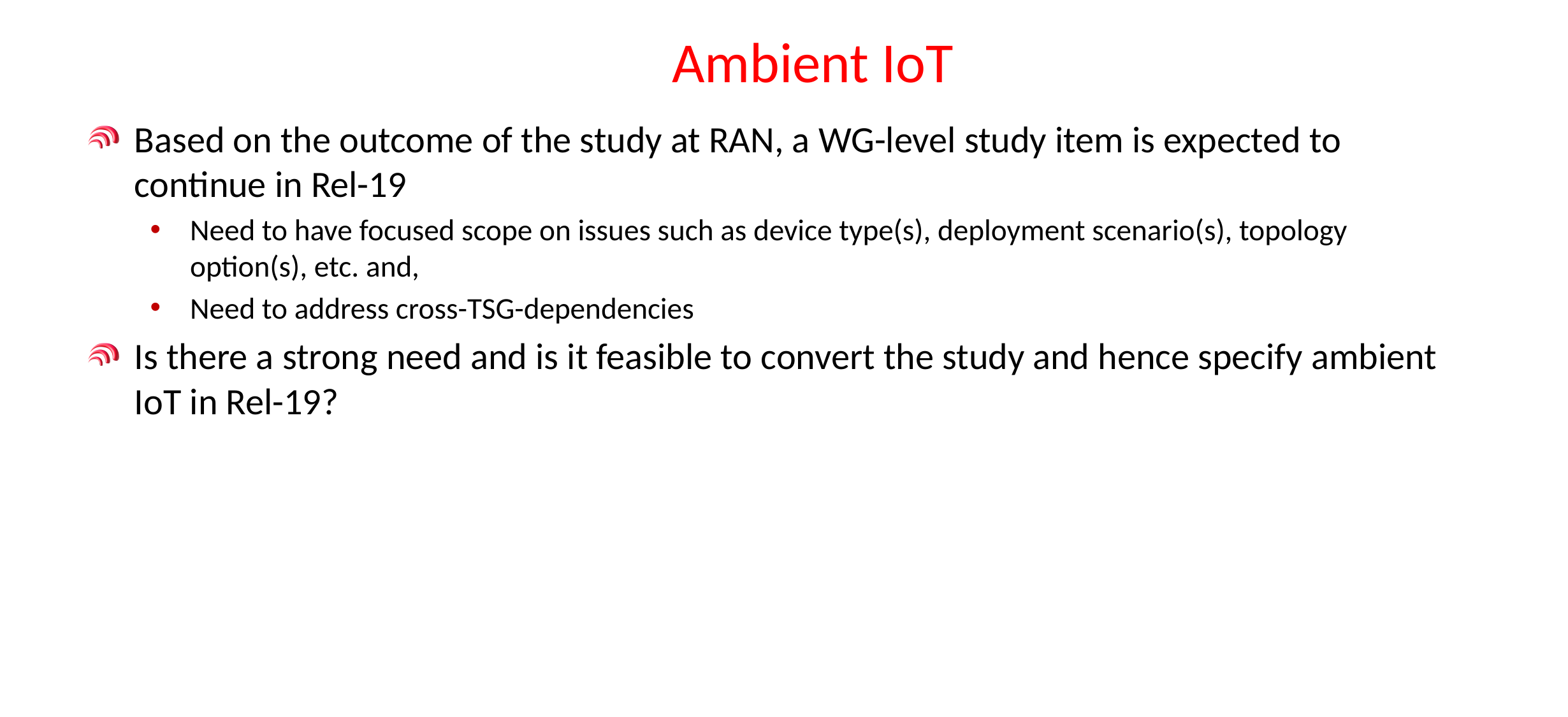

# Ambient IoT
Based on the outcome of the study at RAN, a WG-level study item is expected to continue in Rel-19
Need to have focused scope on issues such as device type(s), deployment scenario(s), topology option(s), etc. and,
Need to address cross-TSG-dependencies
Is there a strong need and is it feasible to convert the study and hence specify ambient IoT in Rel-19?